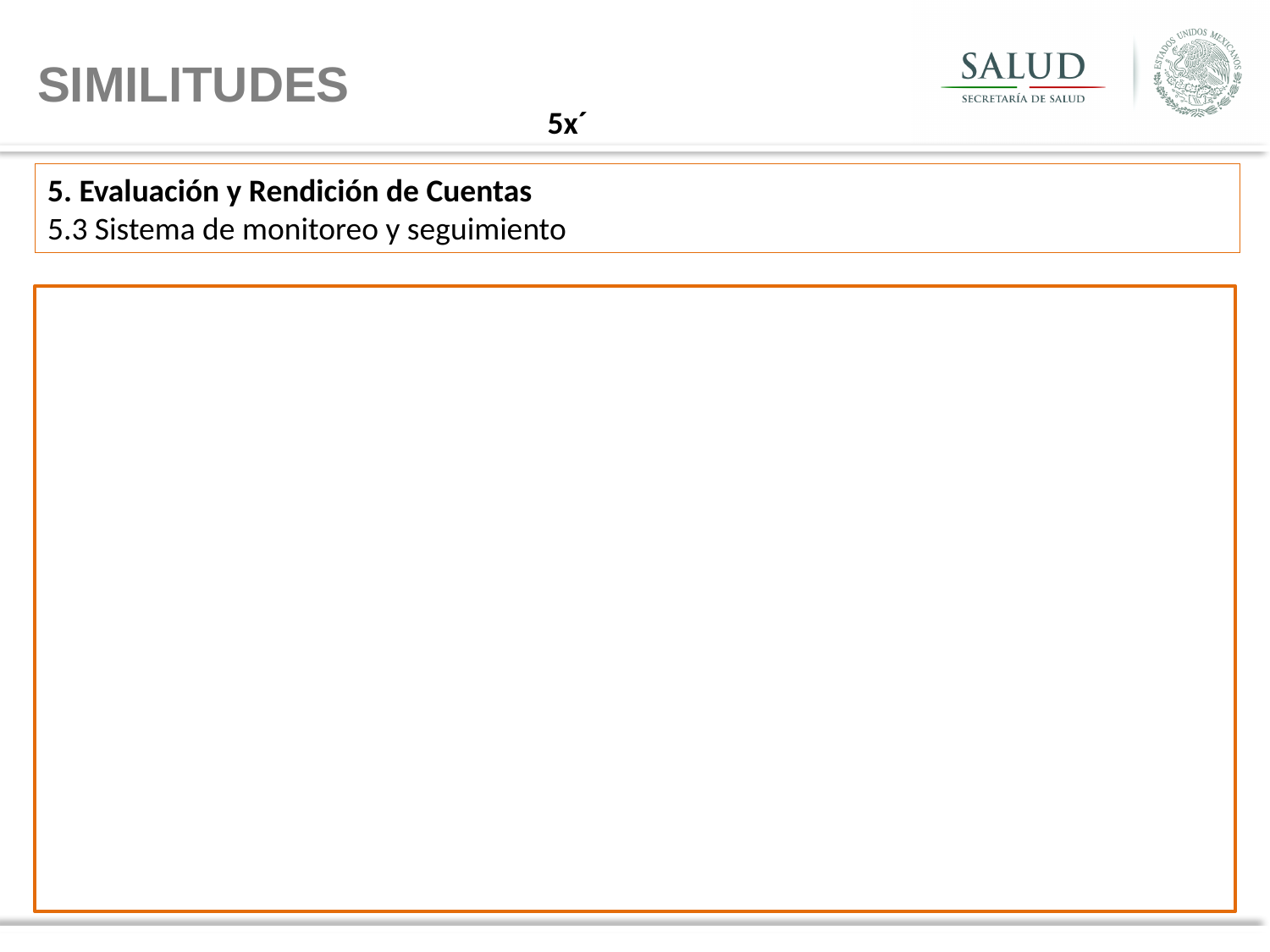

SIMILITUDES
5x´
5. Evaluación y Rendición de Cuentas
5.3 Sistema de monitoreo y seguimiento